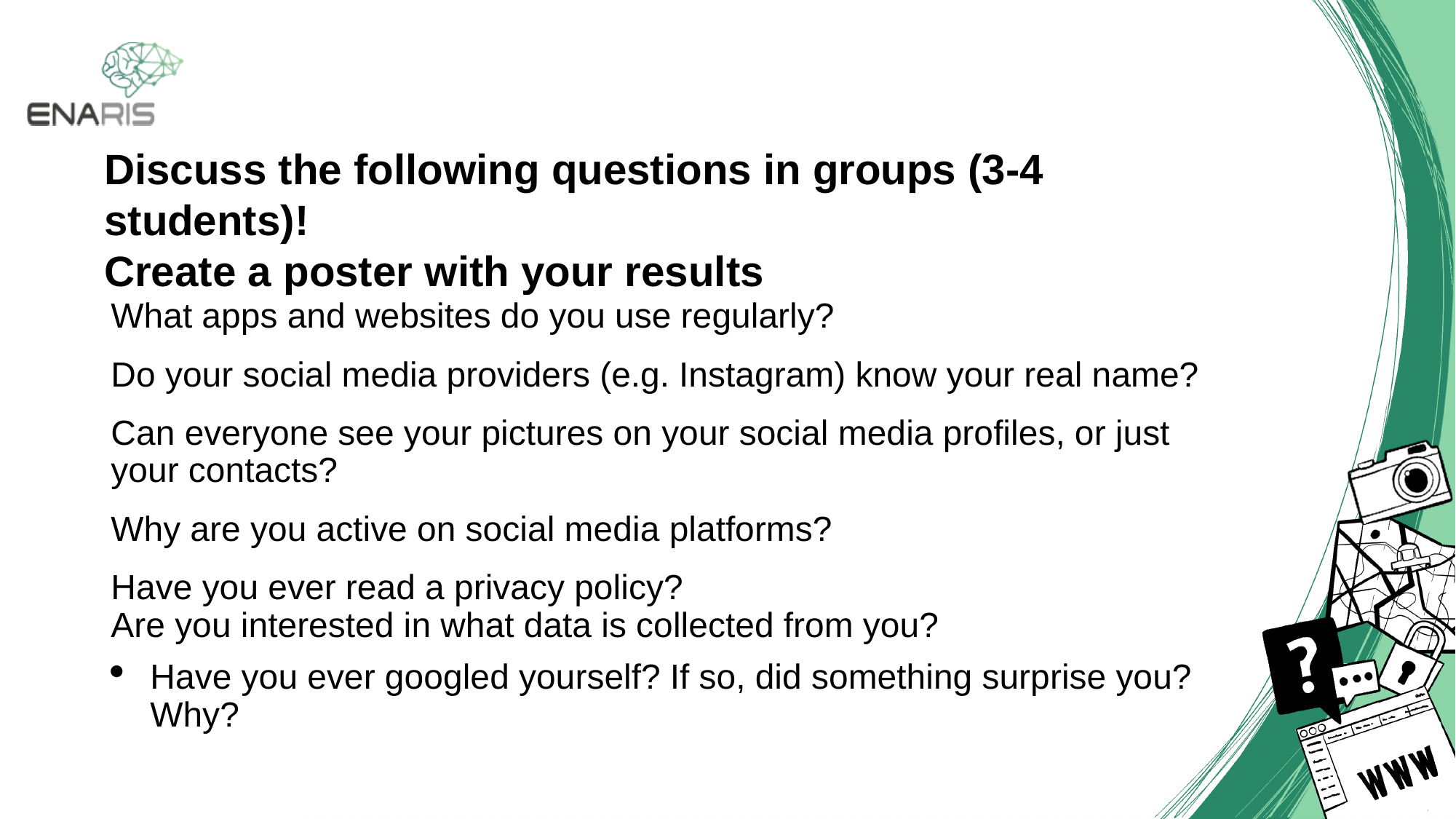

# Discuss the following questions in groups (3-4 students)! Create a poster with your results

What apps and websites do you use regularly?
Do your social media providers (e.g. Instagram) know your real name?
Can everyone see your pictures on your social media profiles, or just your contacts?
Why are you active on social media platforms?
Have you ever read a privacy policy?
Are you interested in what data is collected from you?
Have you ever googled yourself? If so, did something surprise you? Why?